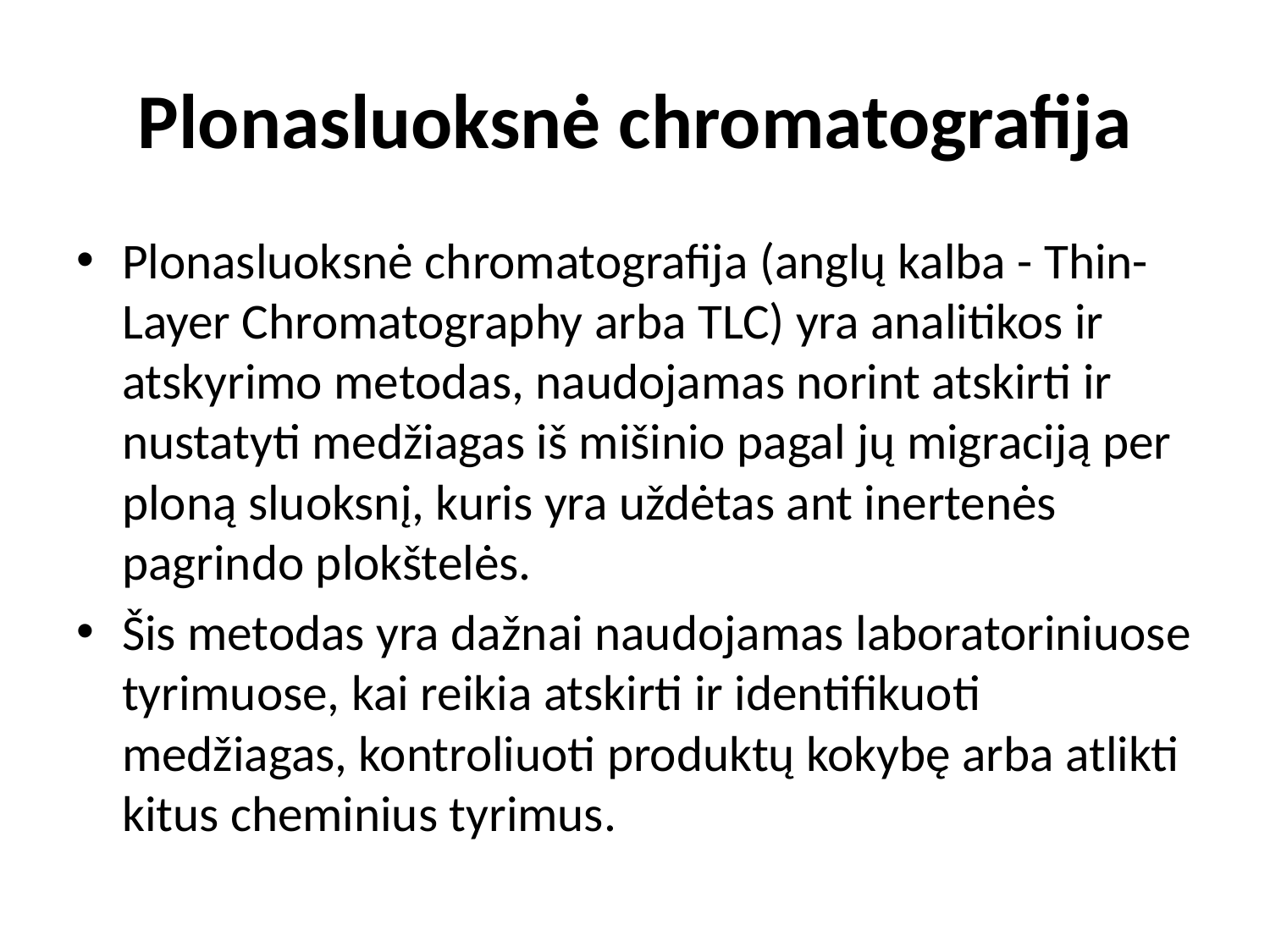

# Plonasluoksnė chromatografija
Plonasluoksnė chromatografija (anglų kalba - Thin-Layer Chromatography arba TLC) yra analitikos ir atskyrimo metodas, naudojamas norint atskirti ir nustatyti medžiagas iš mišinio pagal jų migraciją per ploną sluoksnį, kuris yra uždėtas ant inertenės pagrindo plokštelės.
Šis metodas yra dažnai naudojamas laboratoriniuose tyrimuose, kai reikia atskirti ir identifikuoti medžiagas, kontroliuoti produktų kokybę arba atlikti kitus cheminius tyrimus.